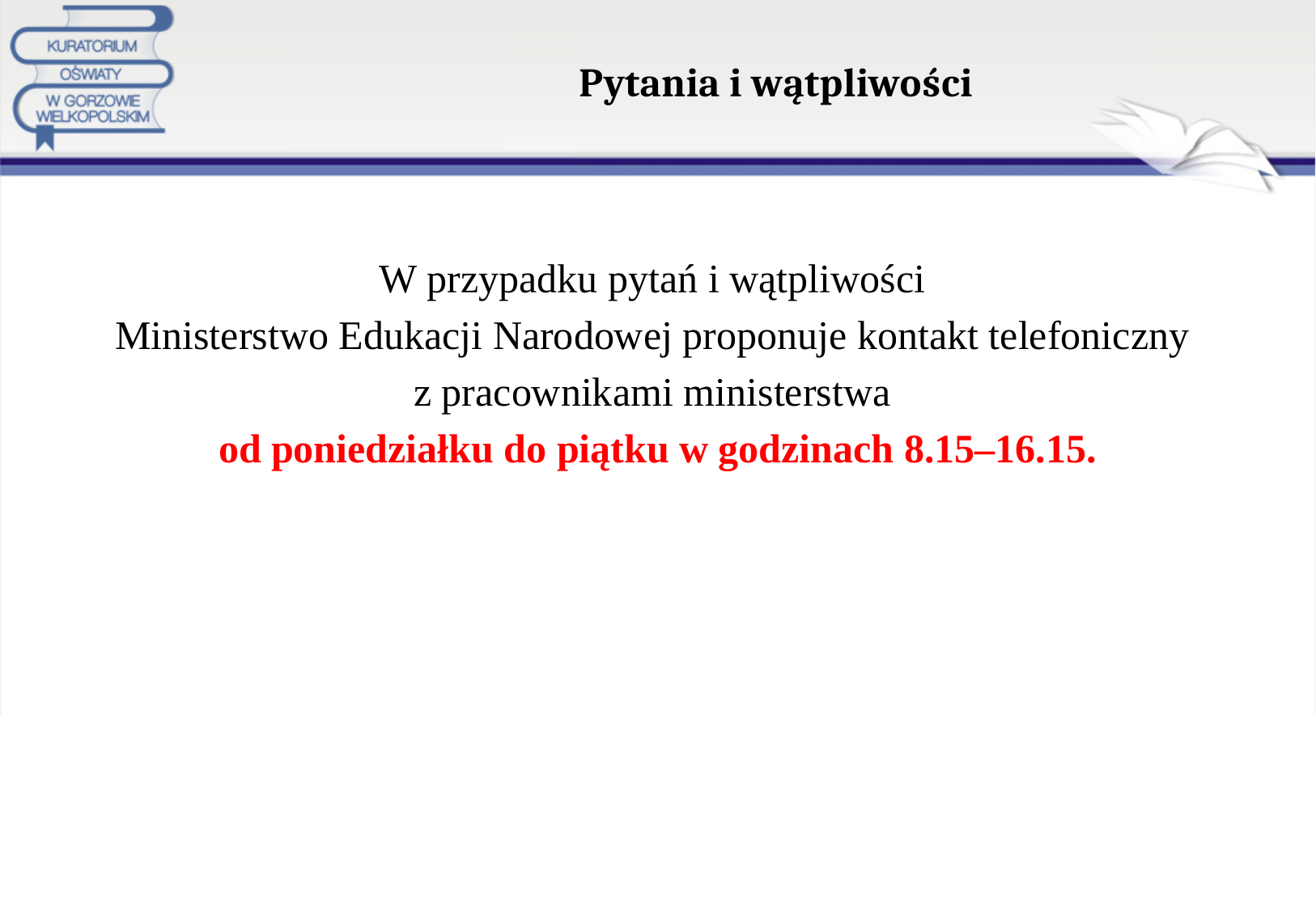

# Pytania i wątpliwości

W przypadku pytań i wątpliwości
Ministerstwo Edukacji Narodowej proponuje kontakt telefoniczny
z pracownikami ministerstwa
od poniedziałku do piątku w godzinach 8.15–16.15.